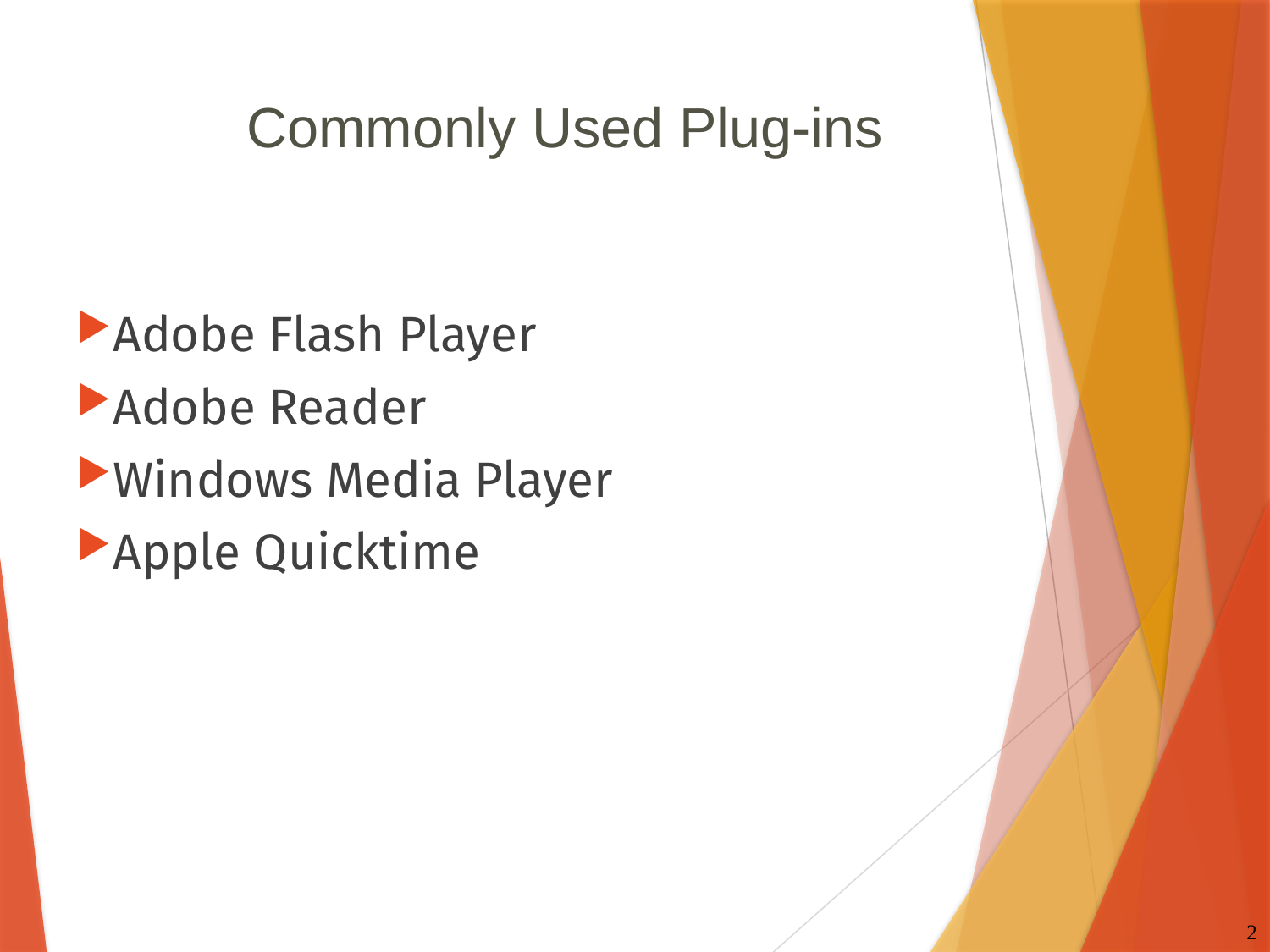

# Commonly Used Plug-ins
Adobe Flash Player
Adobe Reader
Windows Media Player
Apple Quicktime

2